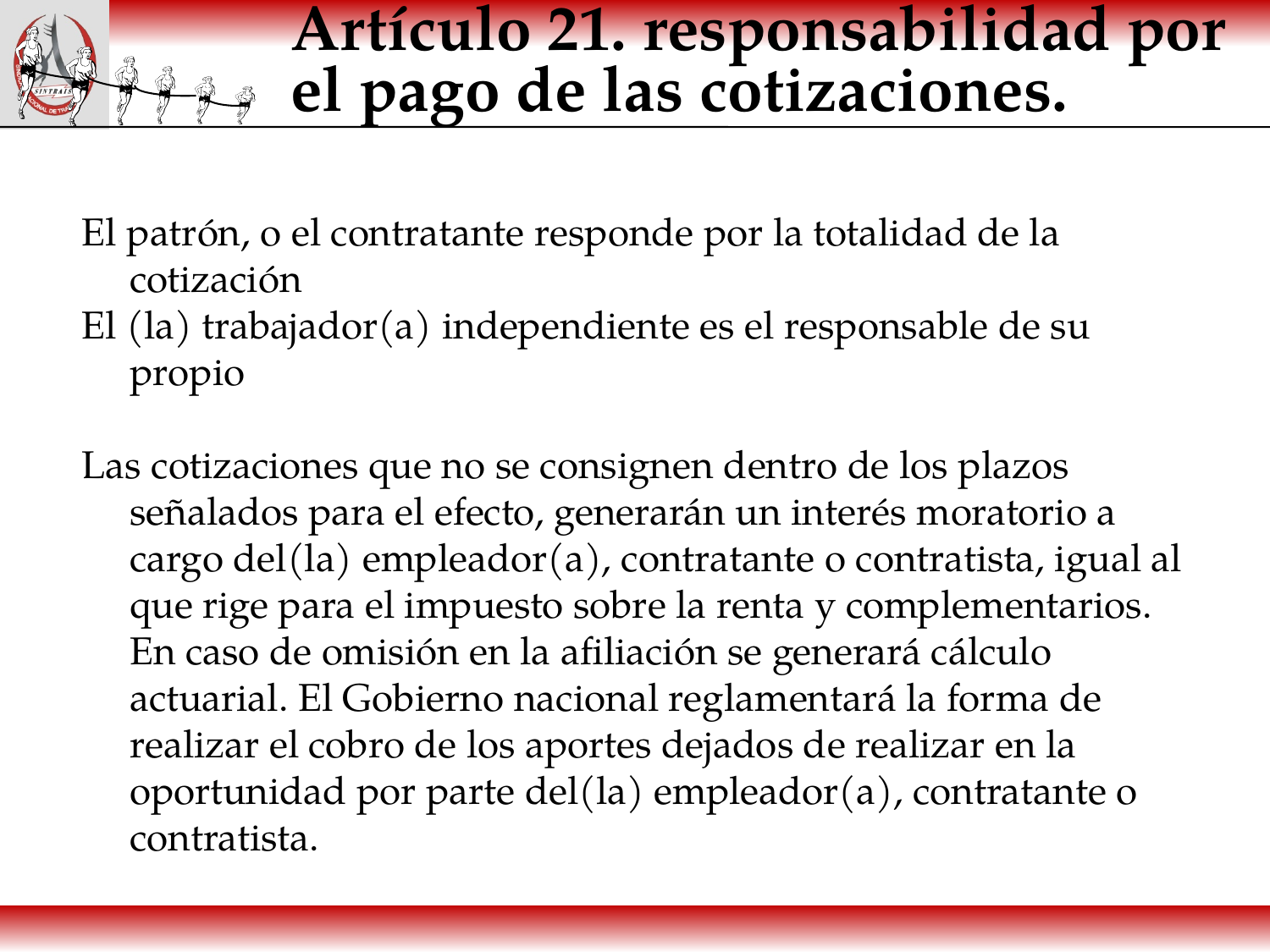

# Artículo 21. responsabilidad por el pago de las cotizaciones.

El patrón, o el contratante responde por la totalidad de la cotización
El (la) trabajador(a) independiente es el responsable de su propio

Las cotizaciones que no se consignen dentro de los plazos señalados para el efecto, generarán un interés moratorio a cargo del(la) empleador(a), contratante o contratista, igual al que rige para el impuesto sobre la renta y complementarios. En caso de omisión en la afiliación se generará cálculo actuarial. El Gobierno nacional reglamentará la forma de realizar el cobro de los aportes dejados de realizar en la oportunidad por parte del(la) empleador(a), contratante o contratista.